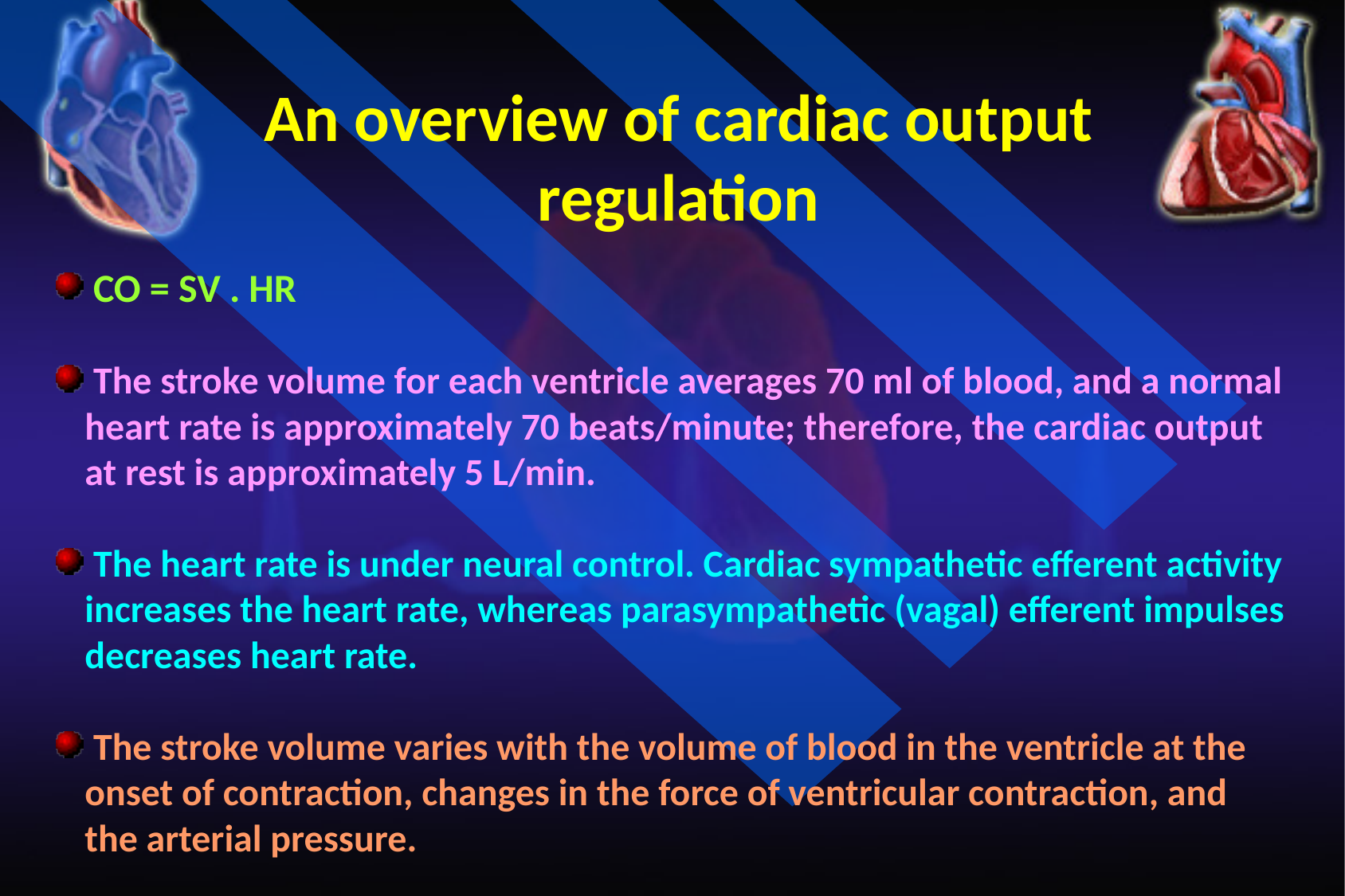

An overview of cardiac output regulation
 CO = SV . HR

 The stroke volume for each ventricle averages 70 ml of blood, and a normal heart rate is approximately 70 beats/minute; therefore, the cardiac output at rest is approximately 5 L/min.

 The heart rate is under neural control. Cardiac sympathetic efferent activity increases the heart rate, whereas parasympathetic (vagal) efferent impulses decreases heart rate.

 The stroke volume varies with the volume of blood in the ventricle at the onset of contraction, changes in the force of ventricular contraction, and the arterial pressure.